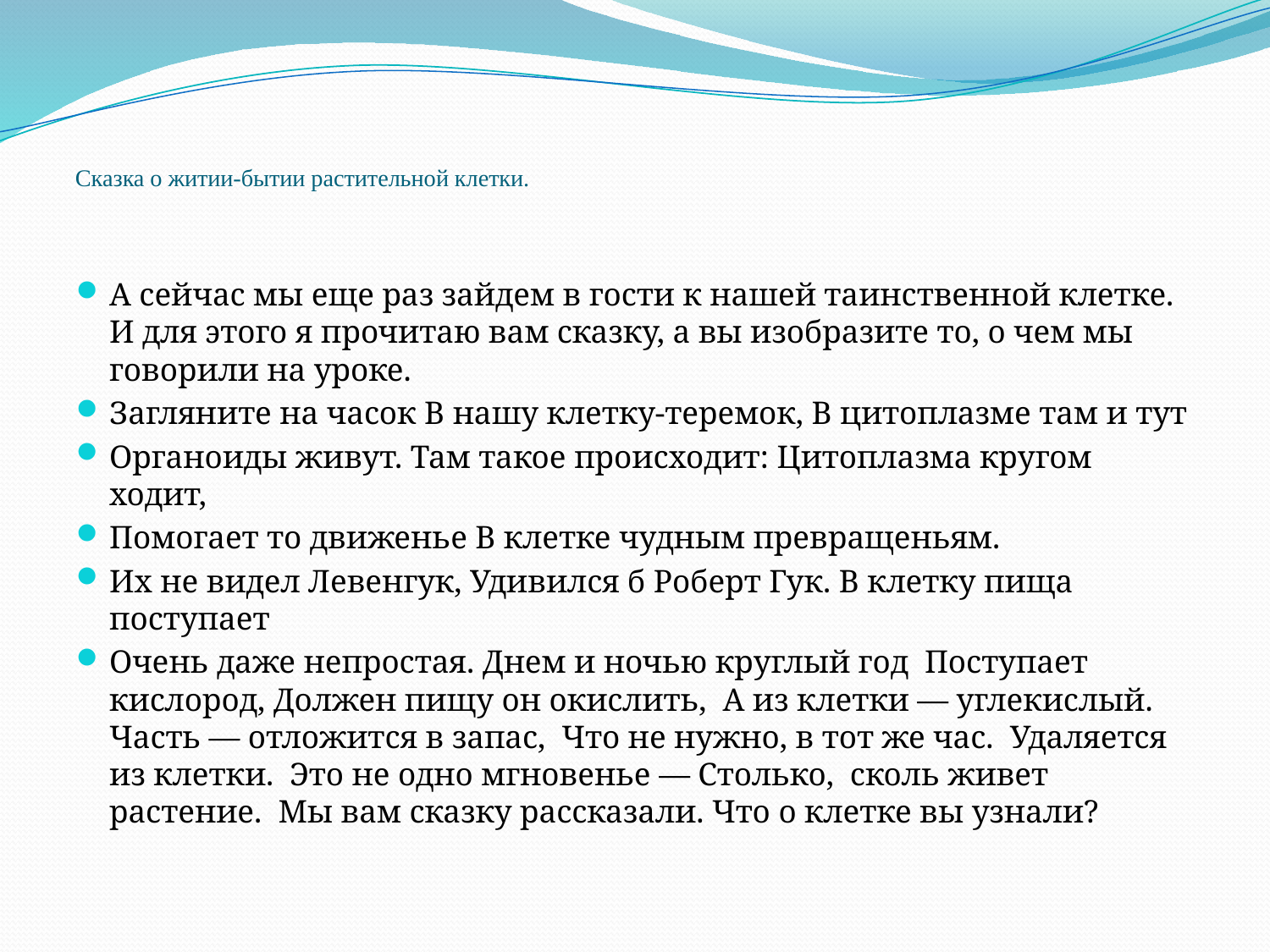

# Сказка о житии-бытии растительной клетки.
А сейчас мы еще раз зайдем в гости к нашей таинственной клетке. И для этого я прочитаю вам сказку, а вы изобразите то, о чем мы говорили на уроке.
Загляните на часок В нашу клетку-теремок, В цитоплазме там и тут
Органоиды живут. Там такое происходит: Цитоплазма кругом ходит,
Помогает то движенье В клетке чудным превращеньям.
Их не видел Левенгук, Удивился б Роберт Гук. В клетку пища поступает
Очень даже непростая. Днем и ночью круглый год  Поступает кислород, Должен пищу он окислить,  А из клетки — углекислый.  Часть — отложится в запас,  Что не нужно, в тот же час.  Удаляется из клетки.  Это не одно мгновенье — Столько,  сколь живет растение.  Мы вам сказку рассказали. Что о клетке вы узнали?